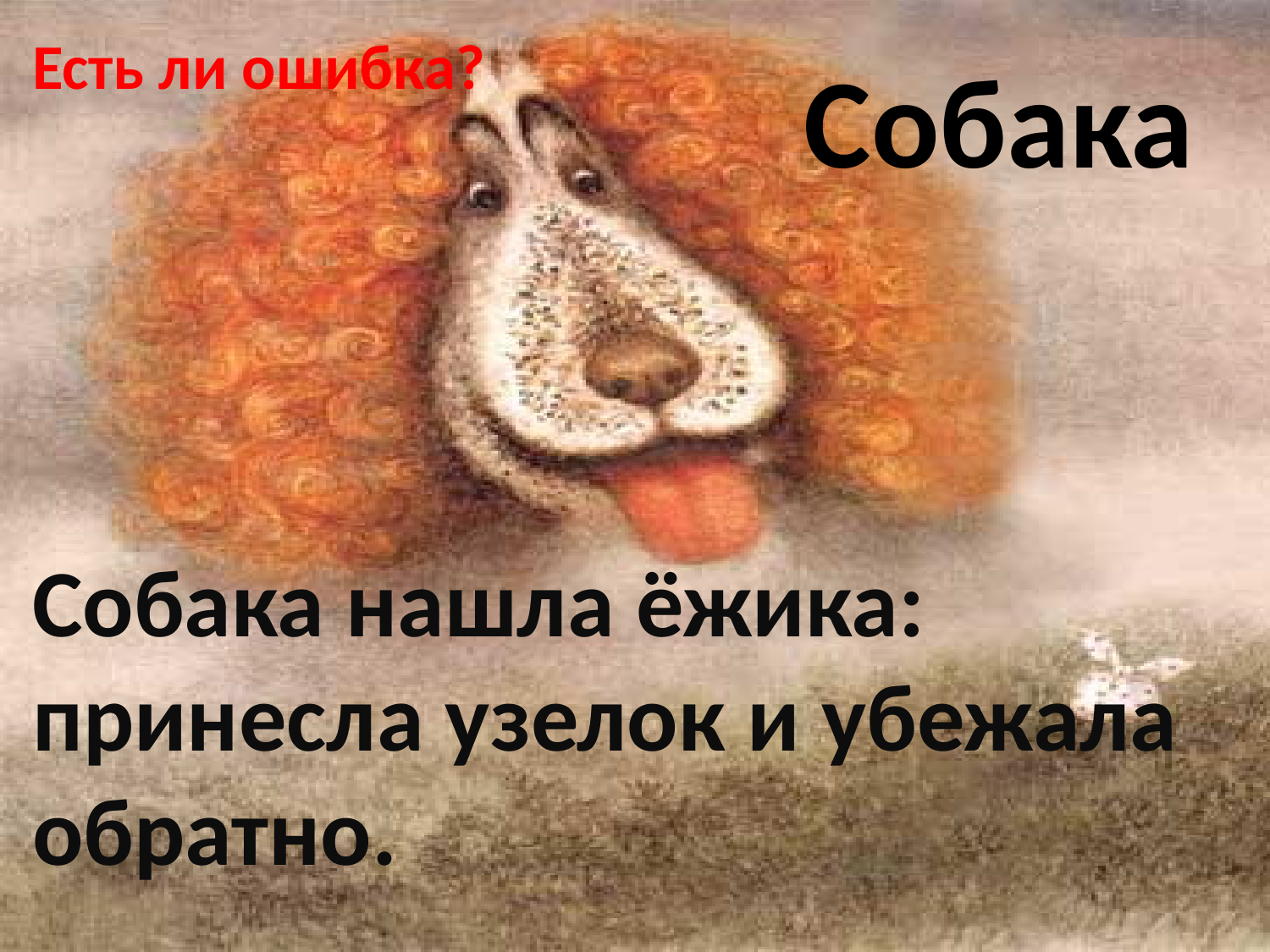

Есть ли ошибка?
# Собака
Собака нашла ёжика: принесла узелок и убежала обратно.